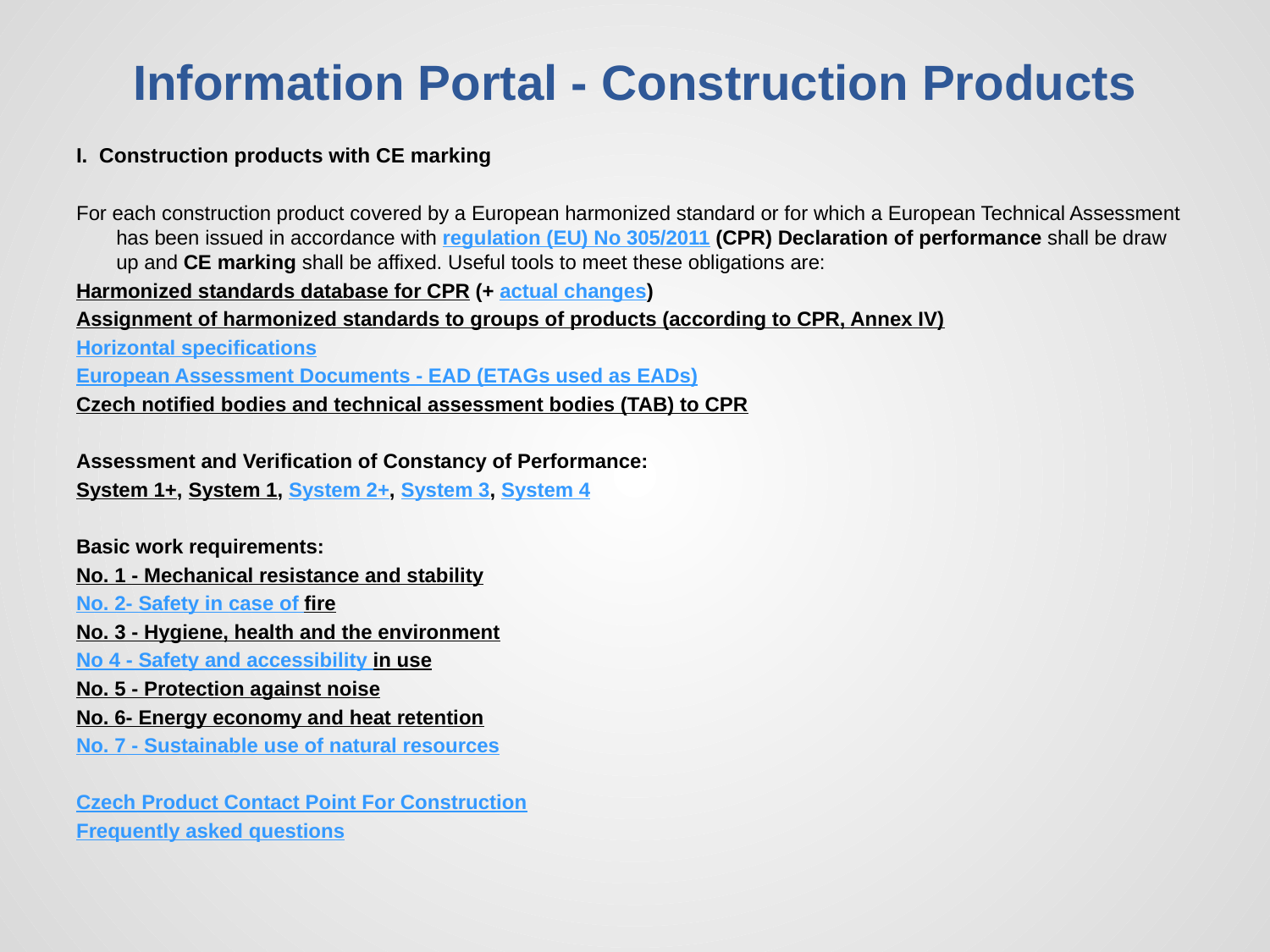

# Information Portal - Construction Products
I.  Construction products with CE marking

For each construction product covered by a European harmonized standard or for which a European Technical Assessment has been issued in accordance with regulation (EU) No 305/2011 (CPR) Declaration of performance shall be draw up and CE marking shall be affixed. Useful tools to meet these obligations are:
Harmonized standards database for CPR (+ actual changes)
Assignment of harmonized standards to groups of products (according to CPR, Annex IV)
Horizontal specifications
European Assessment Documents - EAD (ETAGs used as EADs)
Czech notified bodies and technical assessment bodies (TAB) to CPR

Assessment and Verification of Constancy of Performance:
System 1+, System 1, System 2+, System 3, System 4

Basic work requirements:
No. 1 - Mechanical resistance and stability
No. 2- Safety in case of fire
No. 3 - Hygiene, health and the environment
No 4 - Safety and accessibility in use
No. 5 - Protection against noise
No. 6- Energy economy and heat retention
No. 7 - Sustainable use of natural resources

Czech Product Contact Point For Construction
Frequently asked questions